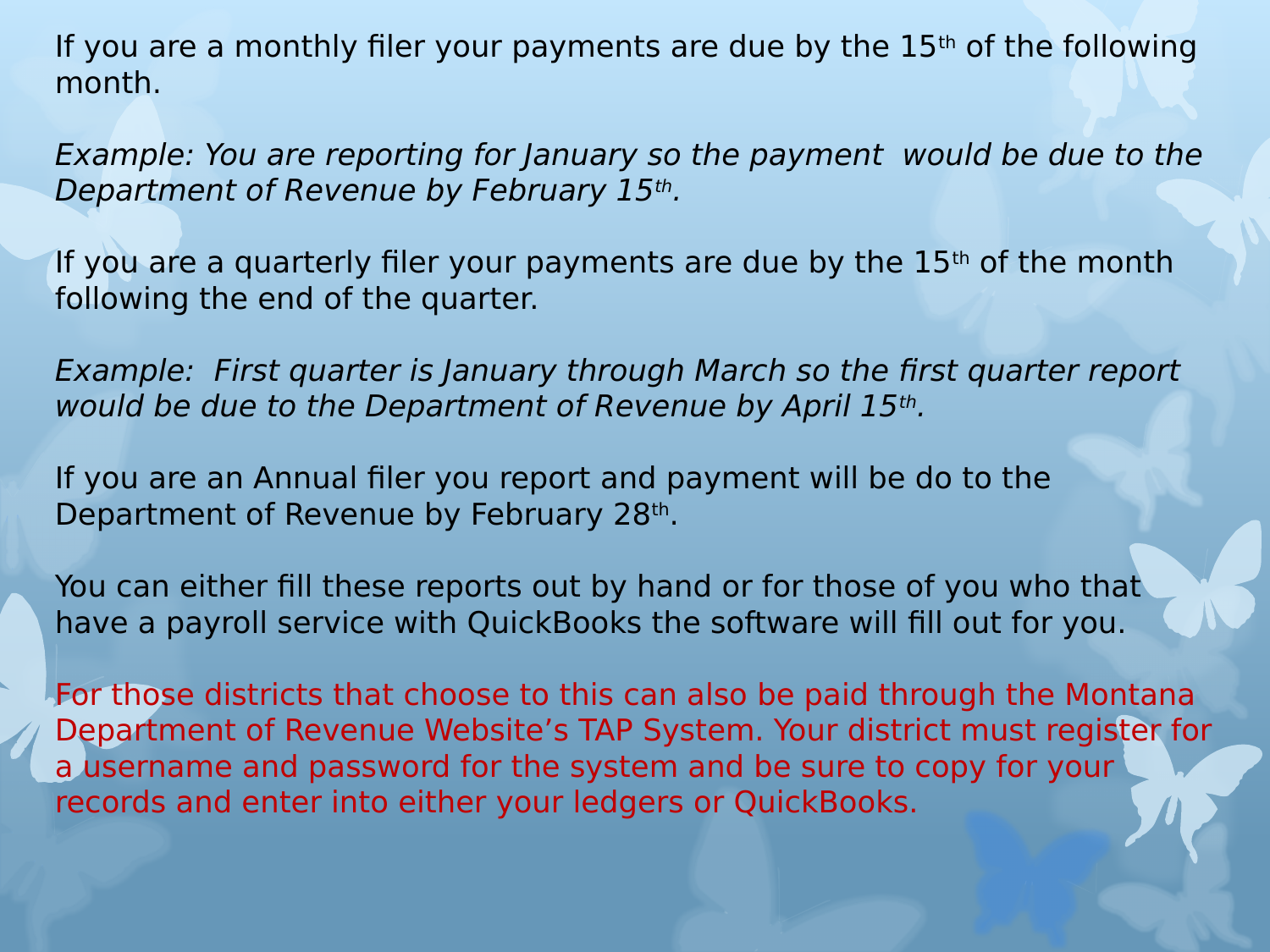

If you are a monthly filer your payments are due by the 15th of the following month.
Example: You are reporting for January so the payment  would be due to the Department of Revenue by February 15th.

If you are a quarterly filer your payments are due by the 15th of the month following the end of the quarter.

Example:  First quarter is January through March so the first quarter report would be due to the Department of Revenue by April 15th.

If you are an Annual filer you report and payment will be do to the Department of Revenue by February 28th.

You can either fill these reports out by hand or for those of you who that have a payroll service with QuickBooks the software will fill out for you.

For those districts that choose to this can also be paid through the Montana Department of Revenue Website’s TAP System. Your district must register for a username and password for the system and be sure to copy for your records and enter into either your ledgers or QuickBooks.